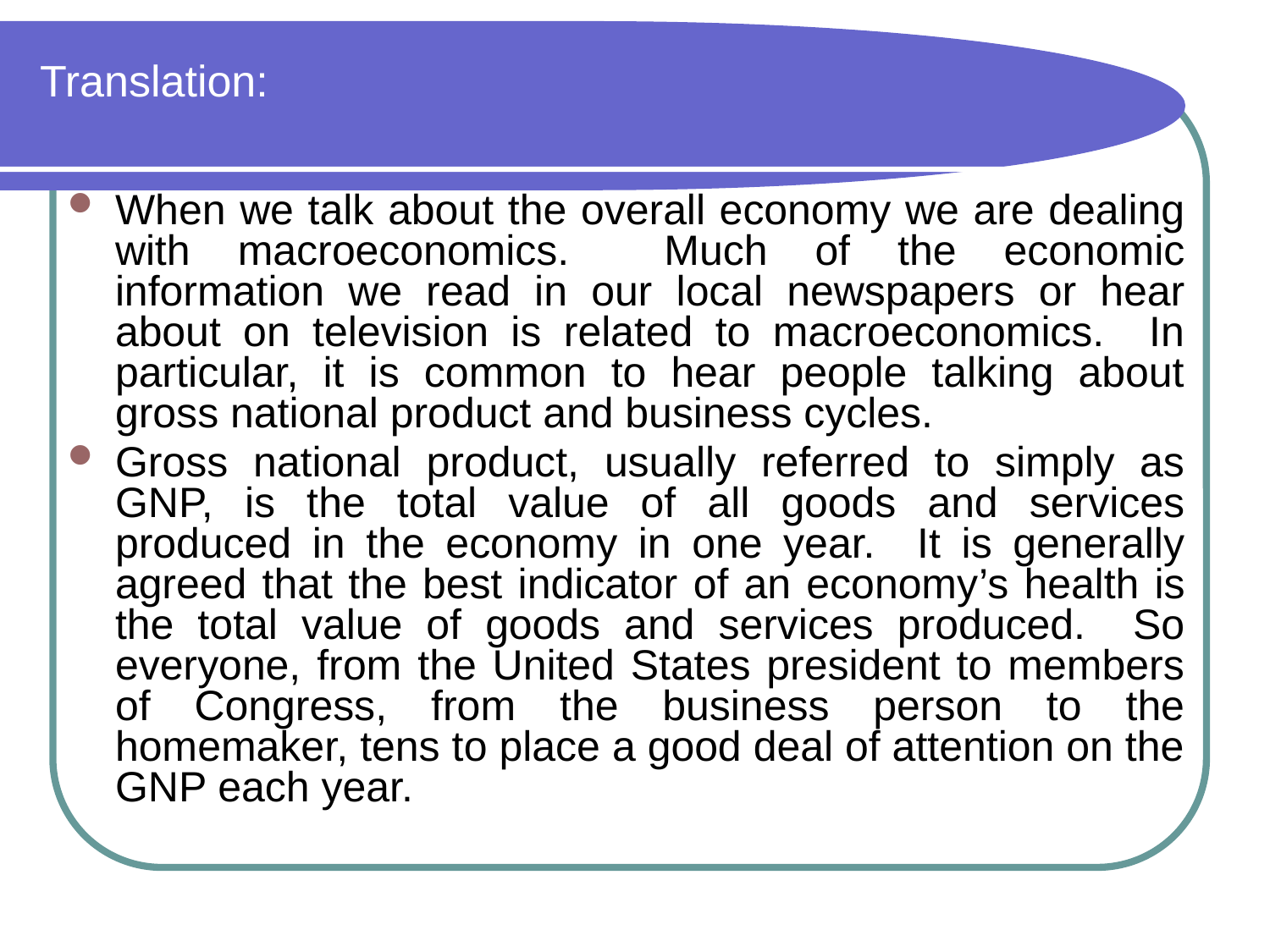

# Translation:
When we talk about the overall economy we are dealing with macroeconomics.  Much of the economic information we read in our local newspapers or hear about on television is related to macroeconomics.  In particular, it is common to hear people talking about gross national product and business cycles.
Gross national product, usually referred to simply as GNP, is the total value of all goods and services produced in the economy in one year.  It is generally agreed that the best indicator of an economy’s health is the total value of goods and services produced.  So everyone, from the United States president to members of Congress, from the business person to the homemaker, tens to place a good deal of attention on the GNP each year.